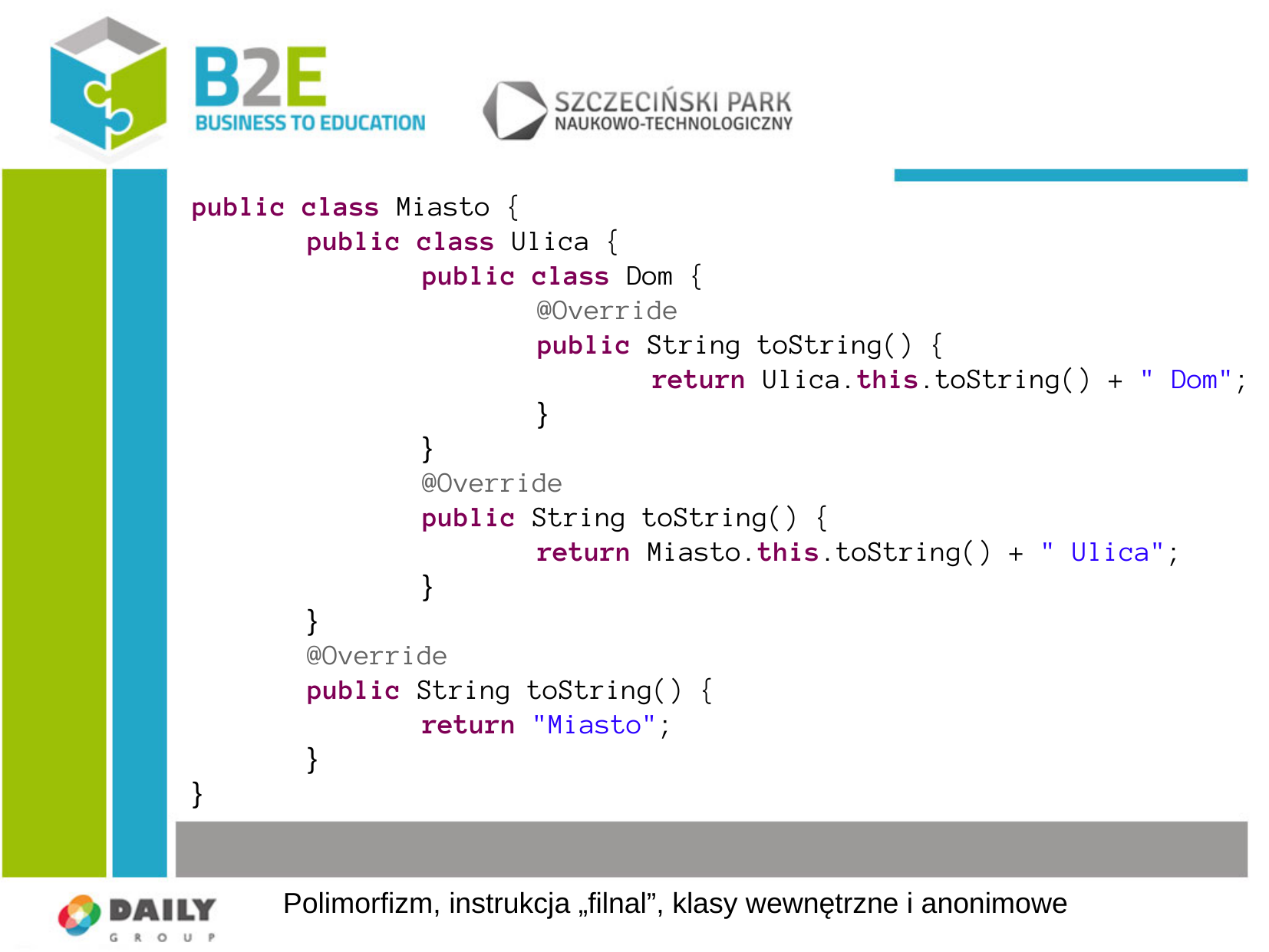

public class Miasto {
	public class Ulica {
		public class Dom {
			@Override
			public String toString() {
				return Ulica.this.toString() + " Dom";
			}
		}
		@Override
		public String toString() {
			return Miasto.this.toString() + " Ulica";
		}
	}
	@Override
	public String toString() {
		return "Miasto";
	}
}
Polimorfizm, instrukcja „filnal”, klasy wewnętrzne i anonimowe